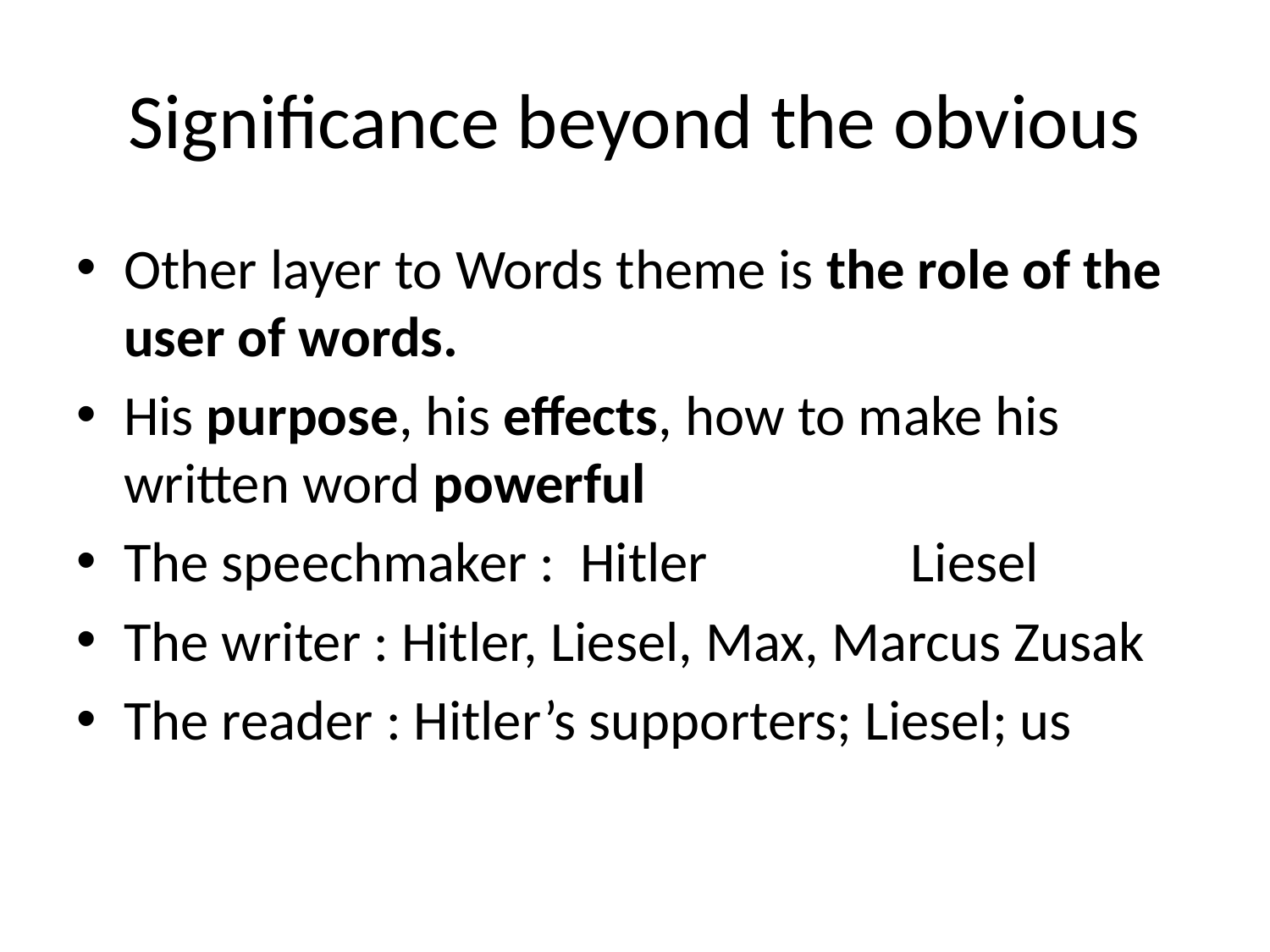

# Significance beyond the obvious
Other layer to Words theme is the role of the user of words.
His purpose, his effects, how to make his written word powerful
The speechmaker :  Hitler                Liesel
The writer : Hitler, Liesel, Max, Marcus Zusak
The reader : Hitler’s supporters; Liesel; us